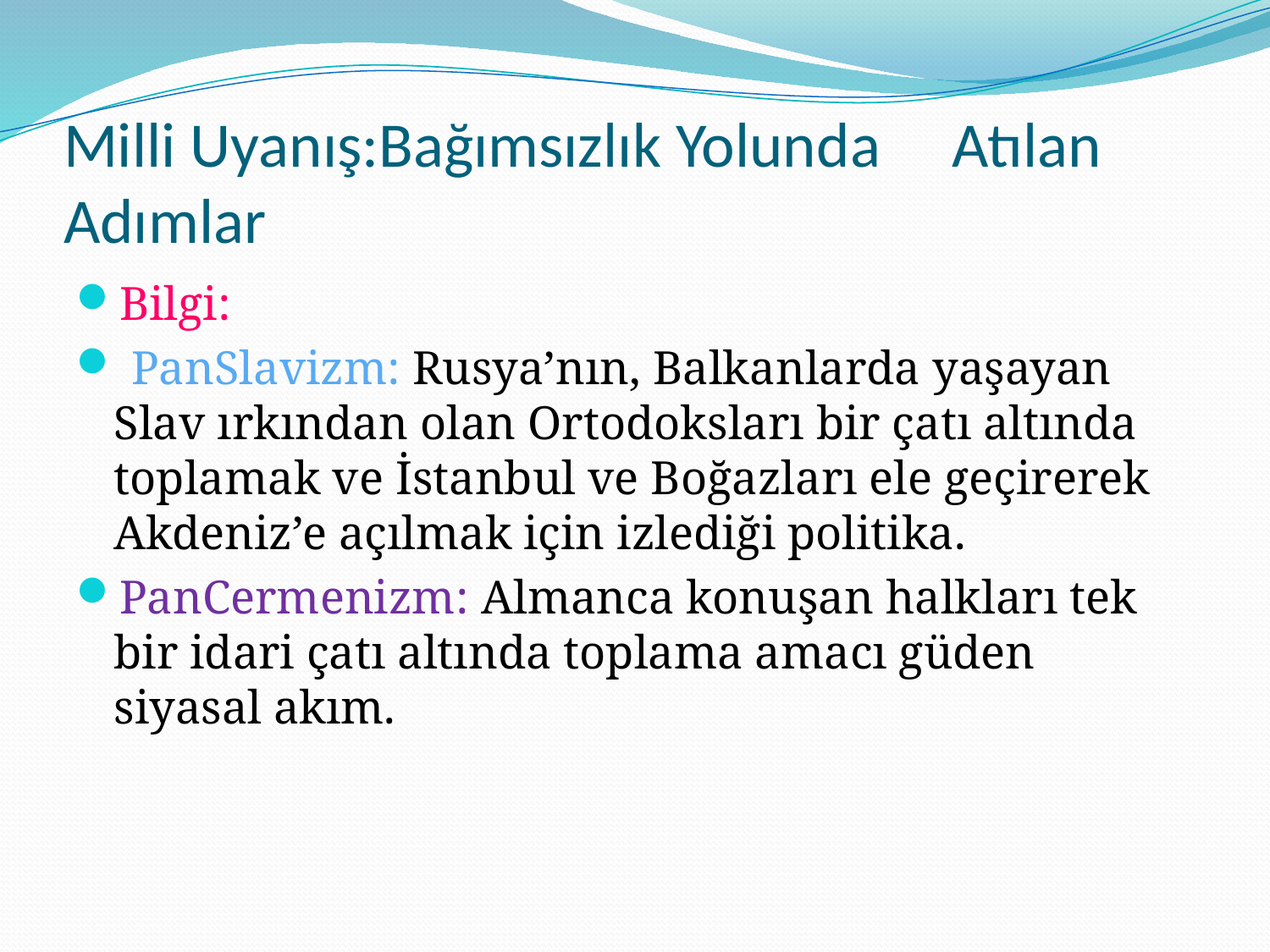

# Milli Uyanış:Bağımsızlık Yolunda     Atılan Adımlar
Bilgi:
 PanSlavizm: Rusya’nın, Balkanlarda yaşayan Slav ırkından olan Ortodoksları bir çatı altında toplamak ve İstanbul ve Boğazları ele geçirerek Akdeniz’e açılmak için izlediği politika.
PanCermenizm: Almanca konuşan halkları tek bir idari çatı altında toplama amacı güden siyasal akım.